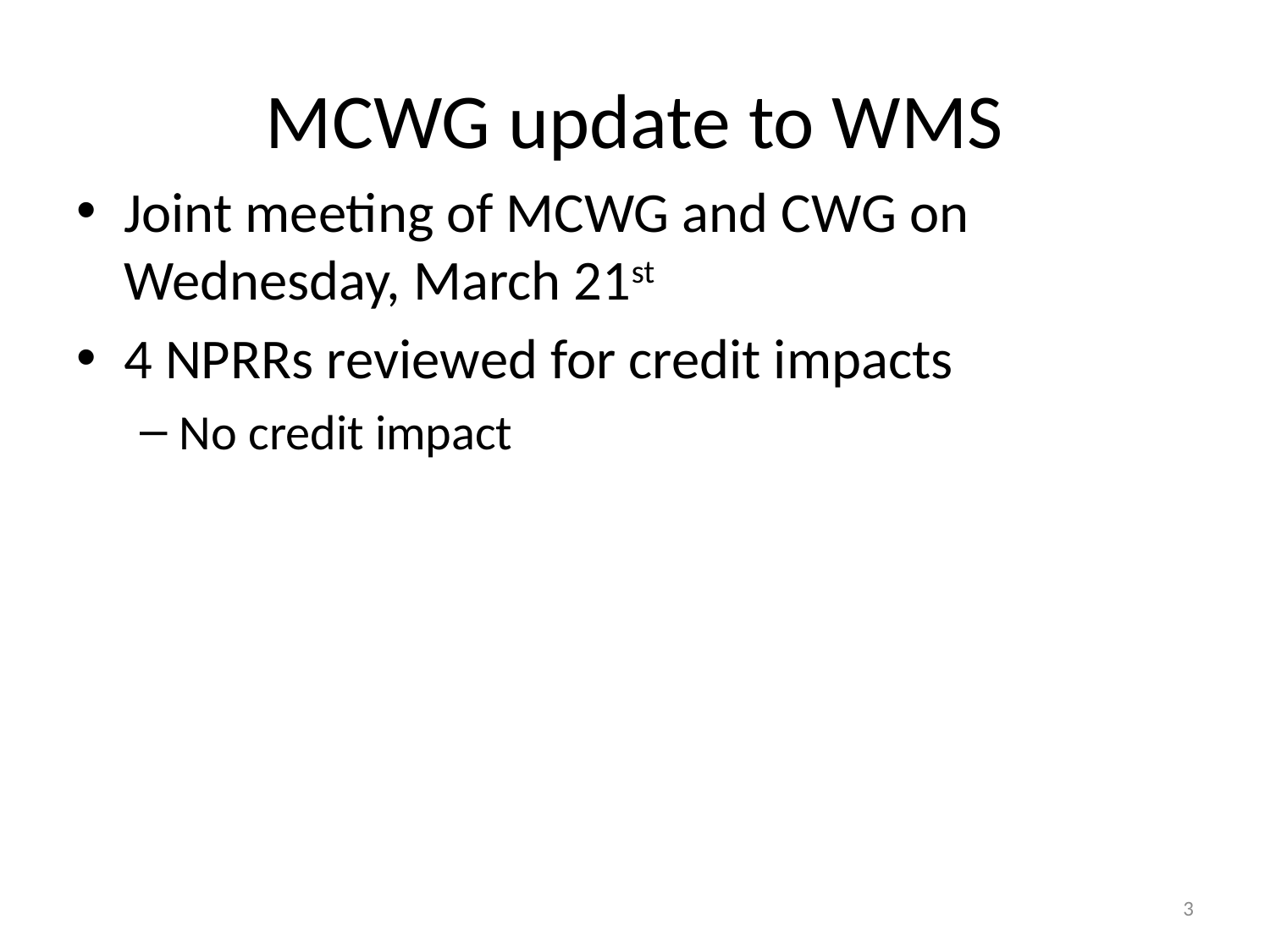

# MCWG update to WMS
Joint meeting of MCWG and CWG on Wednesday, March 21st
4 NPRRs reviewed for credit impacts
No credit impact
3